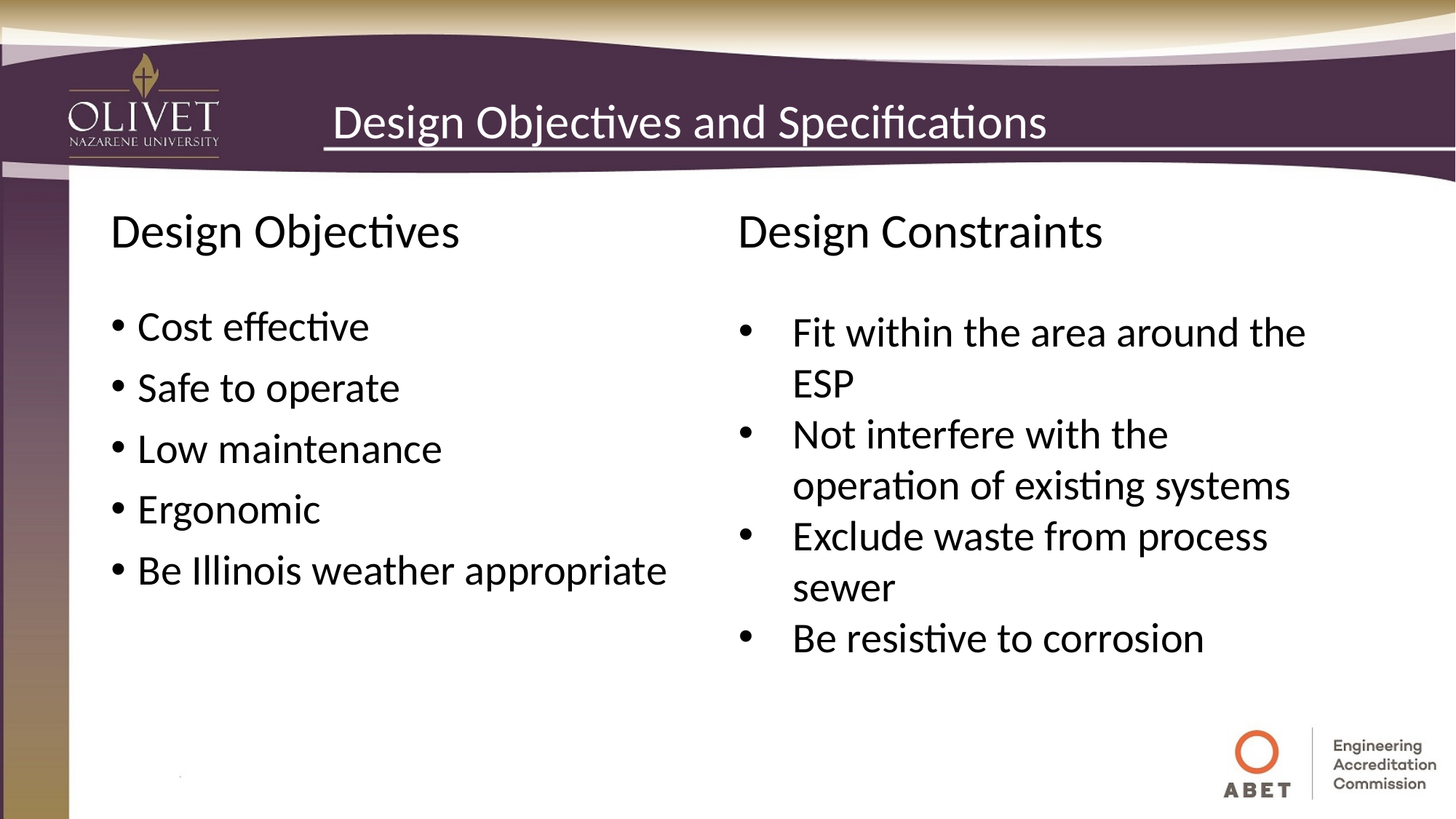

# Design Objectives and Specifications
Design Objectives
Design Constraints
Cost effective
Safe to operate
Low maintenance
Ergonomic
Be Illinois weather appropriate

Fit within the area around the ESP
Not interfere with the operation of existing systems
Exclude waste from process sewer
Be resistive to corrosion